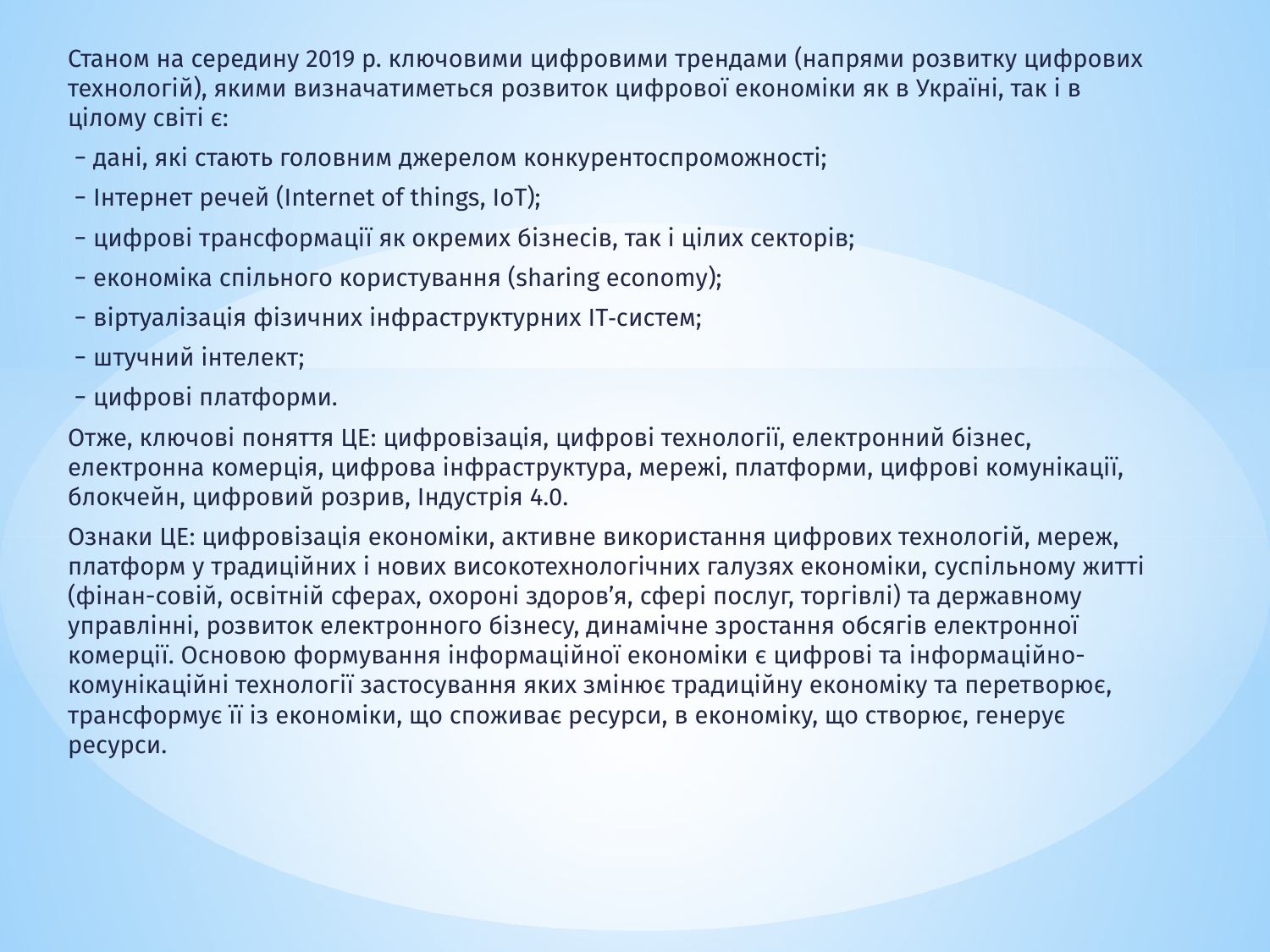

Станом на середину 2019 р. ключовими цифровими трендами (напрями розвитку цифрових технологій), якими визначатиметься розвиток цифрової економіки як в Україні, так і в цілому світі є:
 − дані, які стають головним джерелом конкурентоспроможності;
 − Інтернет речей (Internet of things, IoT);
 − цифрові трансформації як окремих бізнесів, так і цілих секторів;
 − економіка спільного користування (sharing economy);
 − віртуалізація фізичних інфраструктурних IT‑систем;
 − штучний інтелект;
 − цифрові платформи.
Отже, ключові поняття ЦЕ: цифровізація, цифрові технології, електронний бізнес, електронна комерція, цифрова інфраструктура, мережі, платформи, цифрові комунікації, блокчейн, цифровий розрив, Індустрія 4.0.
Ознаки ЦЕ: цифровізація економіки, активне використання цифрових технологій, мереж, платформ у традиційних і нових високотехнологічних галузях економіки, суспільному житті (фінан-совій, освітній сферах, охороні здоров’я, сфері послуг, торгівлі) та державному управлінні, розвиток електронного бізнесу, динамічне зростання обсягів електронної комерції. Основою формування інформаційної економіки є цифрові та інформаційно-комунікаційні технології застосування яких змінює традиційну економіку та перетворює, трансформує її із економіки, що споживає ресурси, в економіку, що створює, генерує ресурси.